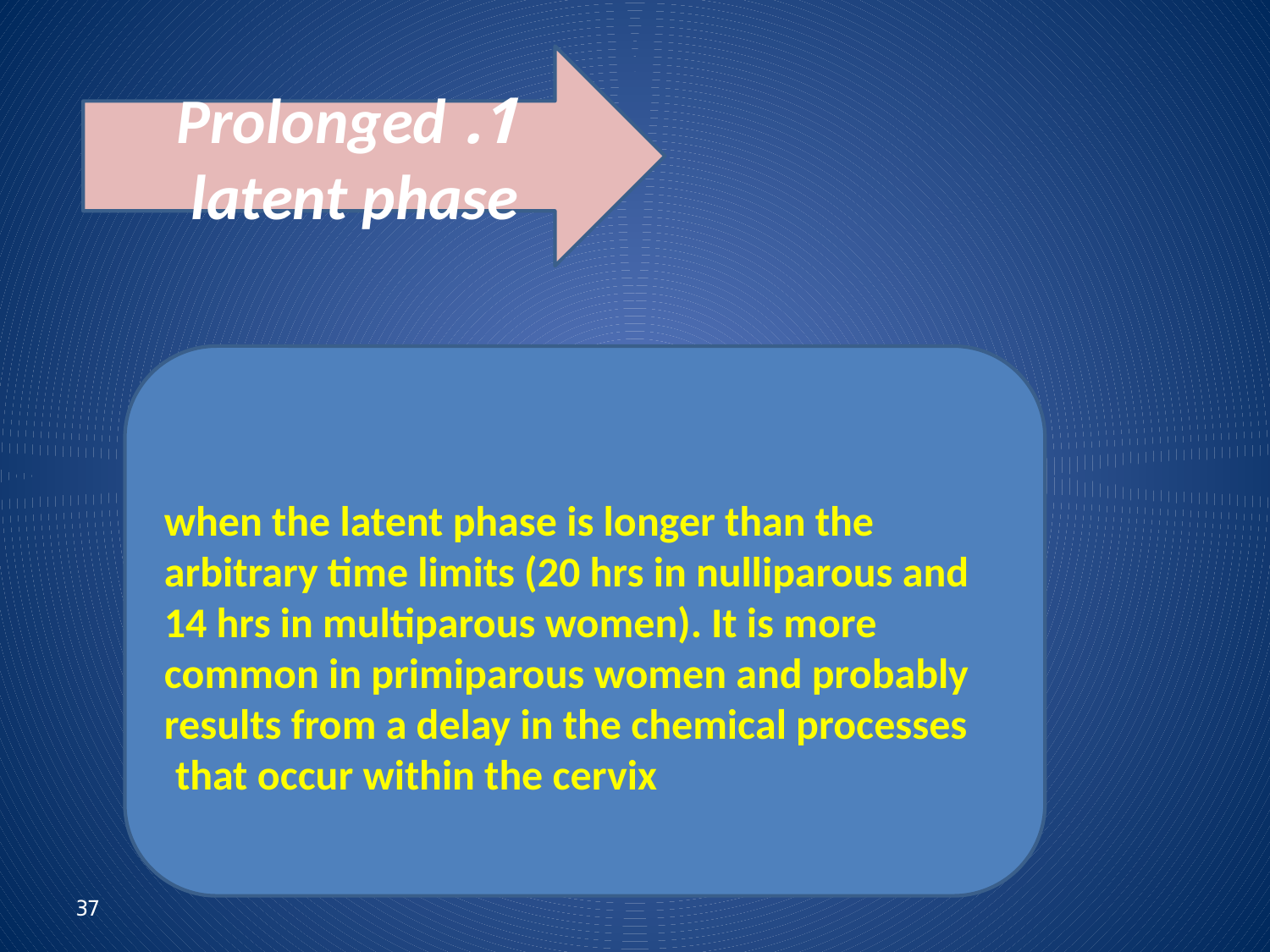

1. Prolonged latent phase

 
 
when the latent phase is longer than the arbitrary time limits (20 hrs in nulliparous and 14 hrs in multiparous women). It is more common in primiparous women and probably results from a delay in the chemical processes that occur within the cervix
37